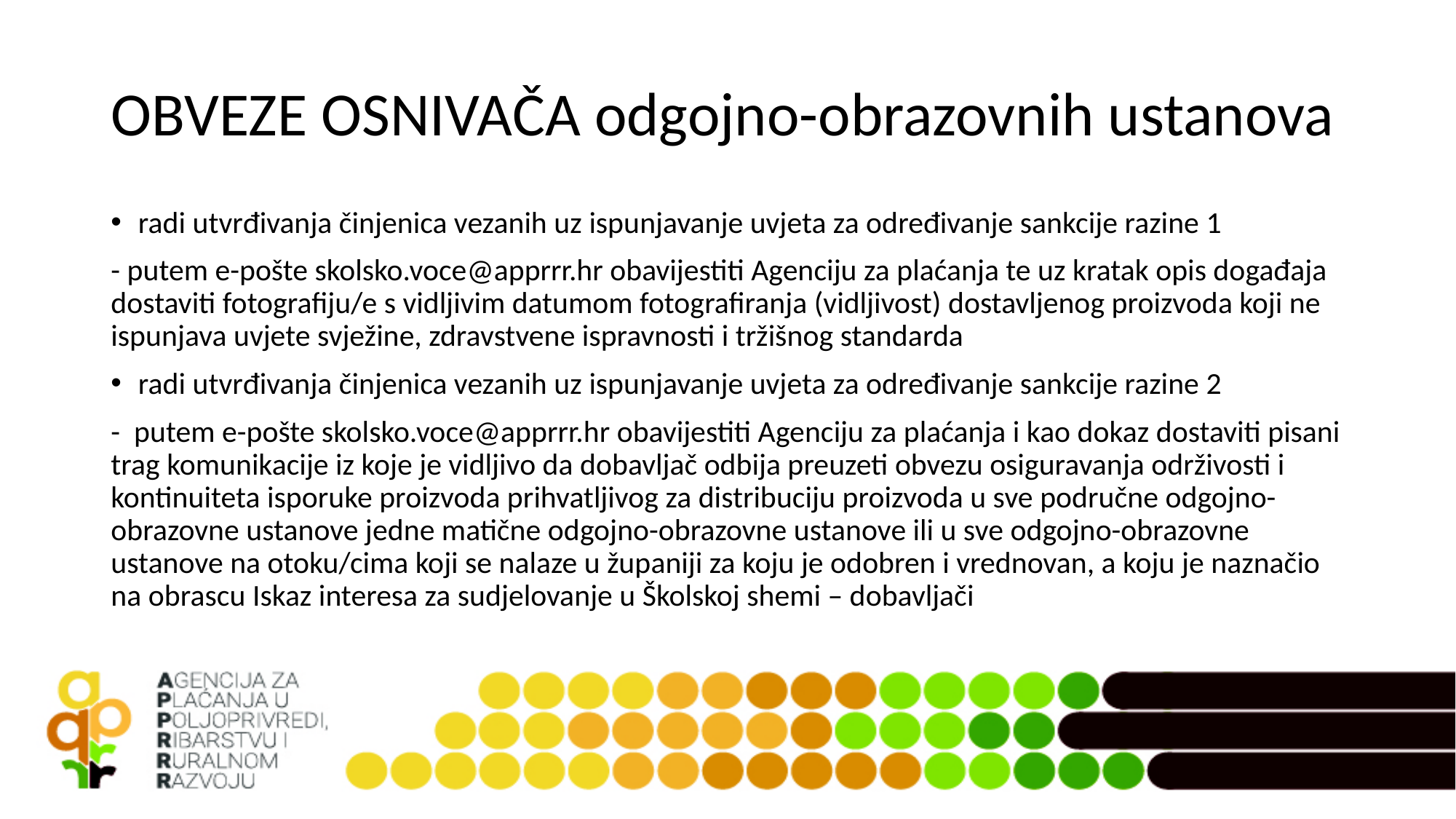

# OBVEZE OSNIVAČA odgojno-obrazovnih ustanova

radi utvrđivanja činjenica vezanih uz ispunjavanje uvjeta za određivanje sankcije razine 1
- putem e-pošte skolsko.voce@apprrr.hr obavijestiti Agenciju za plaćanja te uz kratak opis događaja dostaviti fotografiju/e s vidljivim datumom fotografiranja (vidljivost) dostavljenog proizvoda koji ne ispunjava uvjete svježine, zdravstvene ispravnosti i tržišnog standarda
radi utvrđivanja činjenica vezanih uz ispunjavanje uvjeta za određivanje sankcije razine 2
-  putem e-pošte skolsko.voce@apprrr.hr obavijestiti Agenciju za plaćanja i kao dokaz dostaviti pisani trag komunikacije iz koje je vidljivo da dobavljač odbija preuzeti obvezu osiguravanja održivosti i kontinuiteta isporuke proizvoda prihvatljivog za distribuciju proizvoda u sve područne odgojno-obrazovne ustanove jedne matične odgojno-obrazovne ustanove ili u sve odgojno-obrazovne ustanove na otoku/cima koji se nalaze u županiji za koju je odobren i vrednovan, a koju je naznačio na obrascu Iskaz interesa za sudjelovanje u Školskoj shemi – dobavljači